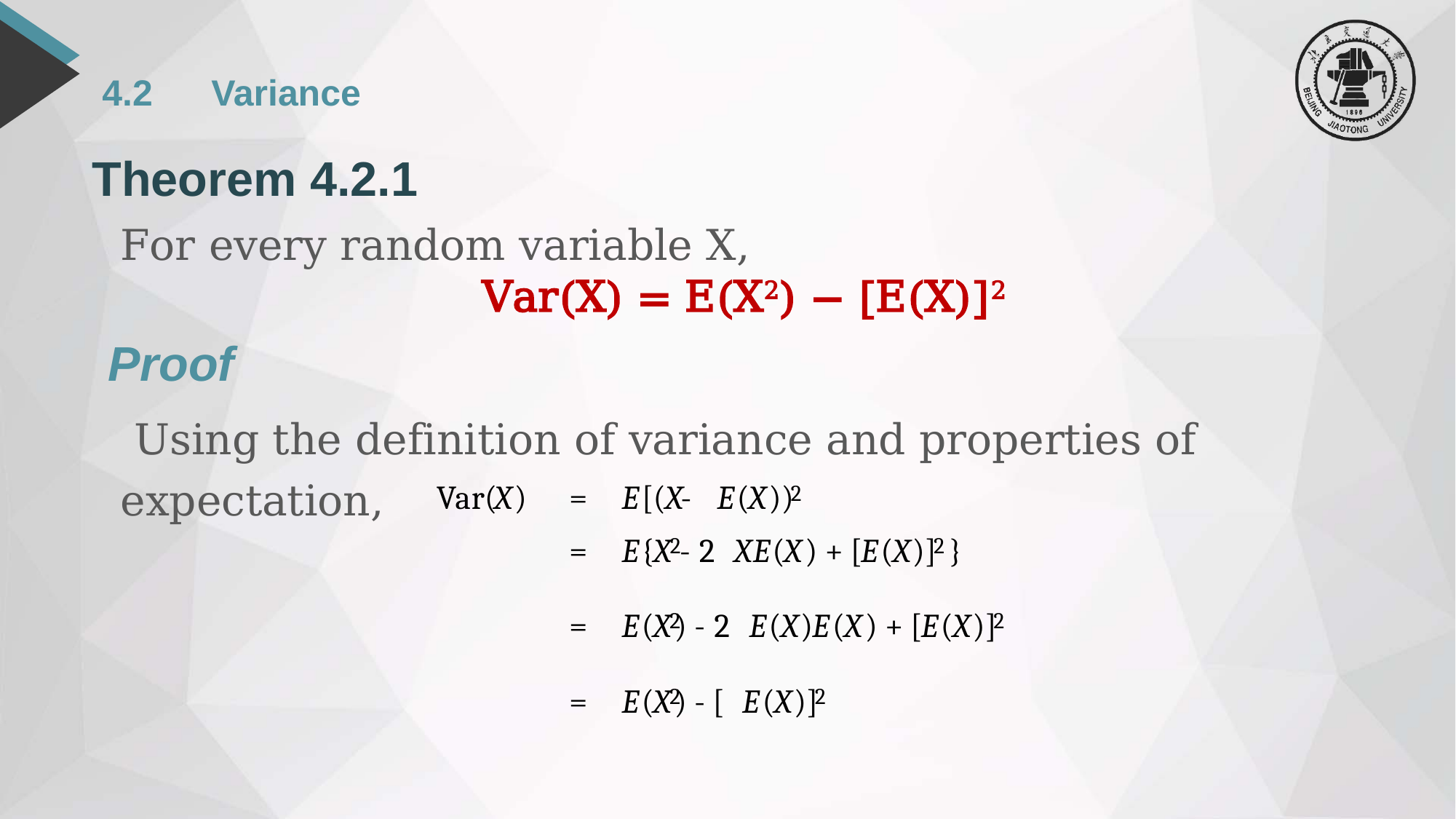

# 4.2	Variance
Theorem 4.2.1
For every random variable X,
Var(X) = E(X2) − [E(X)]2
Proof
 Using the definition of variance and properties of expectation,

Var(
X
)

=

E
[(
X
-

E
(
X
))

2

=

E
{
X
- 2
XE
(
X
) + [
E
(
X
)]
}

2
2

=

E
(
X
) - 2
E
(
X
)
E
(
X
) + [
E
(
X
)]

2
2

=

E
(
X
) - [
E
(
X
)]

2
2